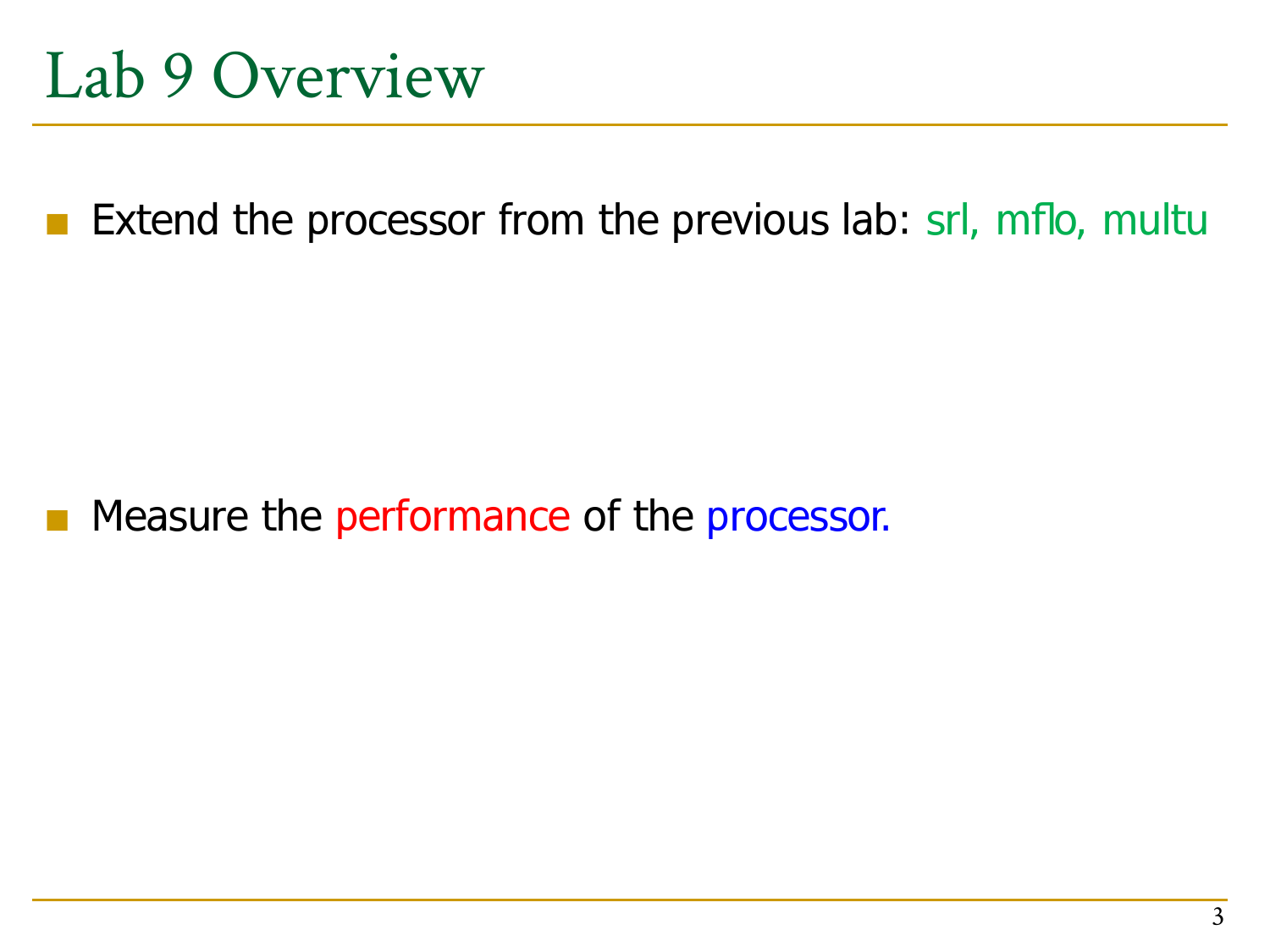

# Lab 9 Overview

Extend the processor from the previous lab: srl, mflo, multu

Measure the performance of the processor.
3